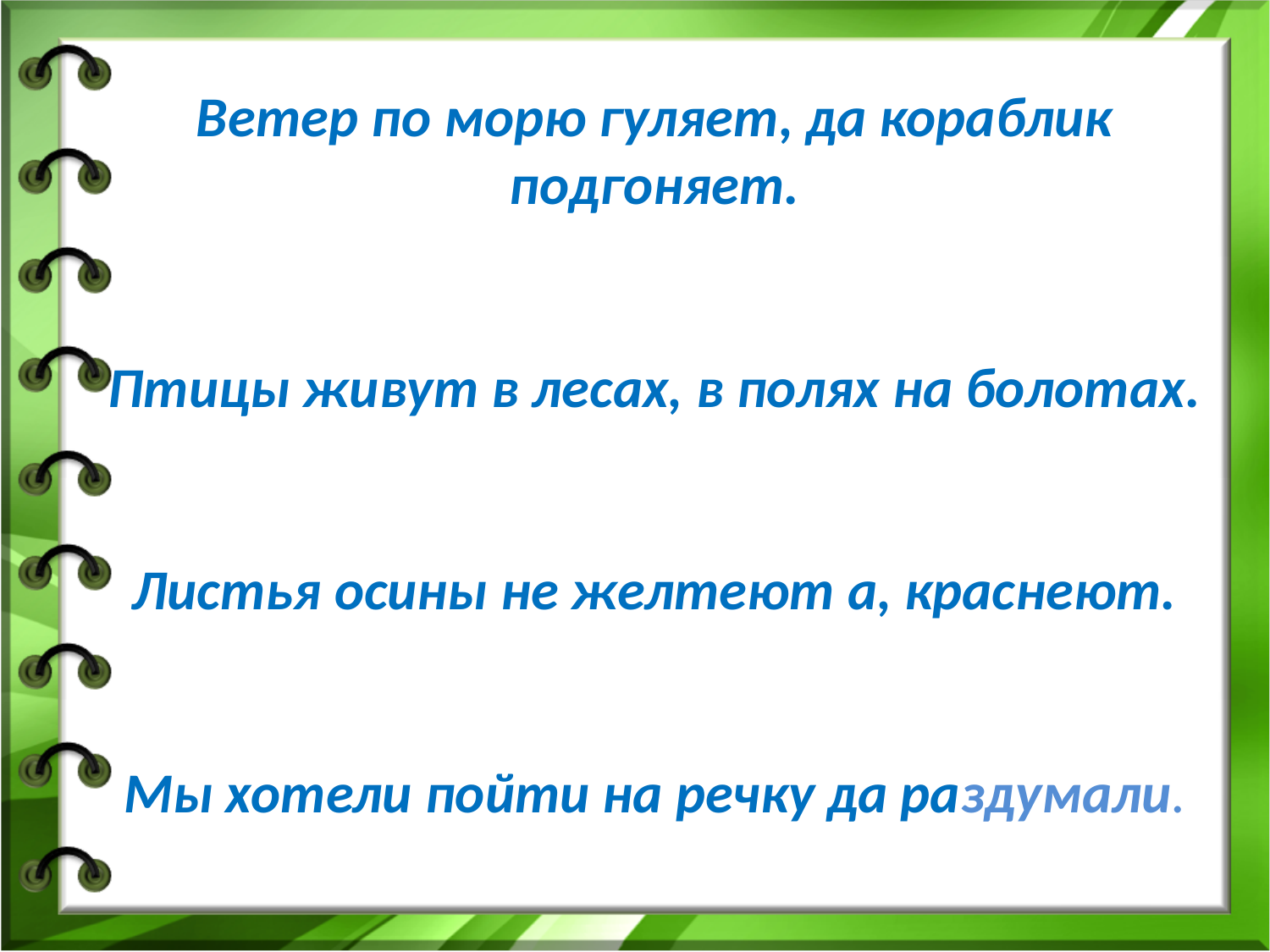

# Ветер по морю гуляет, да кораблик подгоняет. Птицы живут в лесах, в полях на болотах. Листья осины не желтеют а, краснеют. Мы хотели пойти на речку да раздумали.